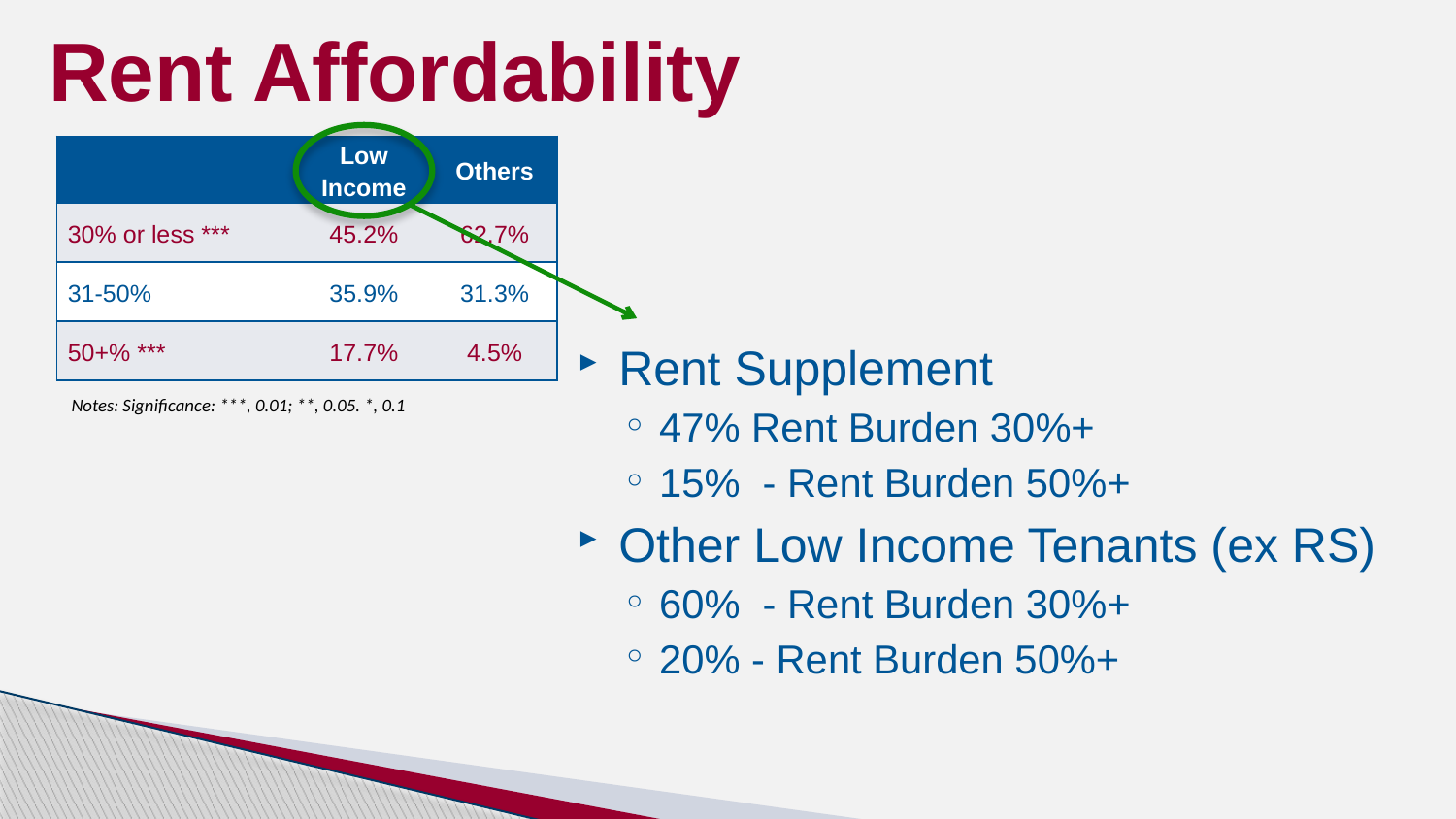

# Rent Affordability

|  | Low Income | Others |
| --- | --- | --- |
| 30% or less \*\*\* | 45.2% | 62.7% |
| 31-50% | 35.9% | 31.3% |
| 50+% \*\*\* | 17.7% | 4.5% |
Rent Supplement
47% Rent Burden 30%+
15%  - Rent Burden 50%+
Other Low Income Tenants (ex RS)
60%  - Rent Burden 30%+
20% - Rent Burden 50%+

Notes: Significance: ***, 0.01; **, 0.05. *, 0.1